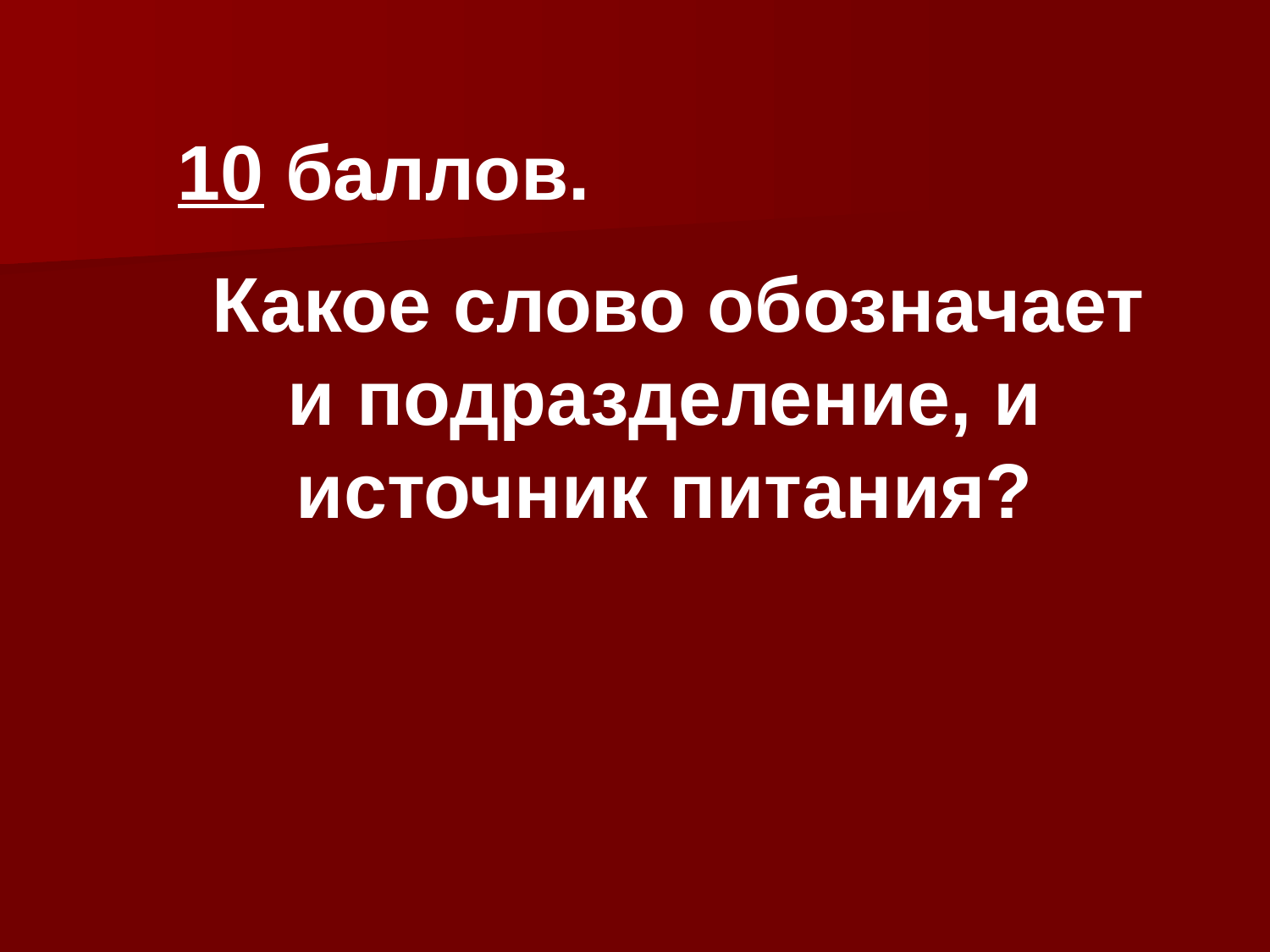

10 баллов.
  Какое слово обозначает и подразделение, и источник питания?